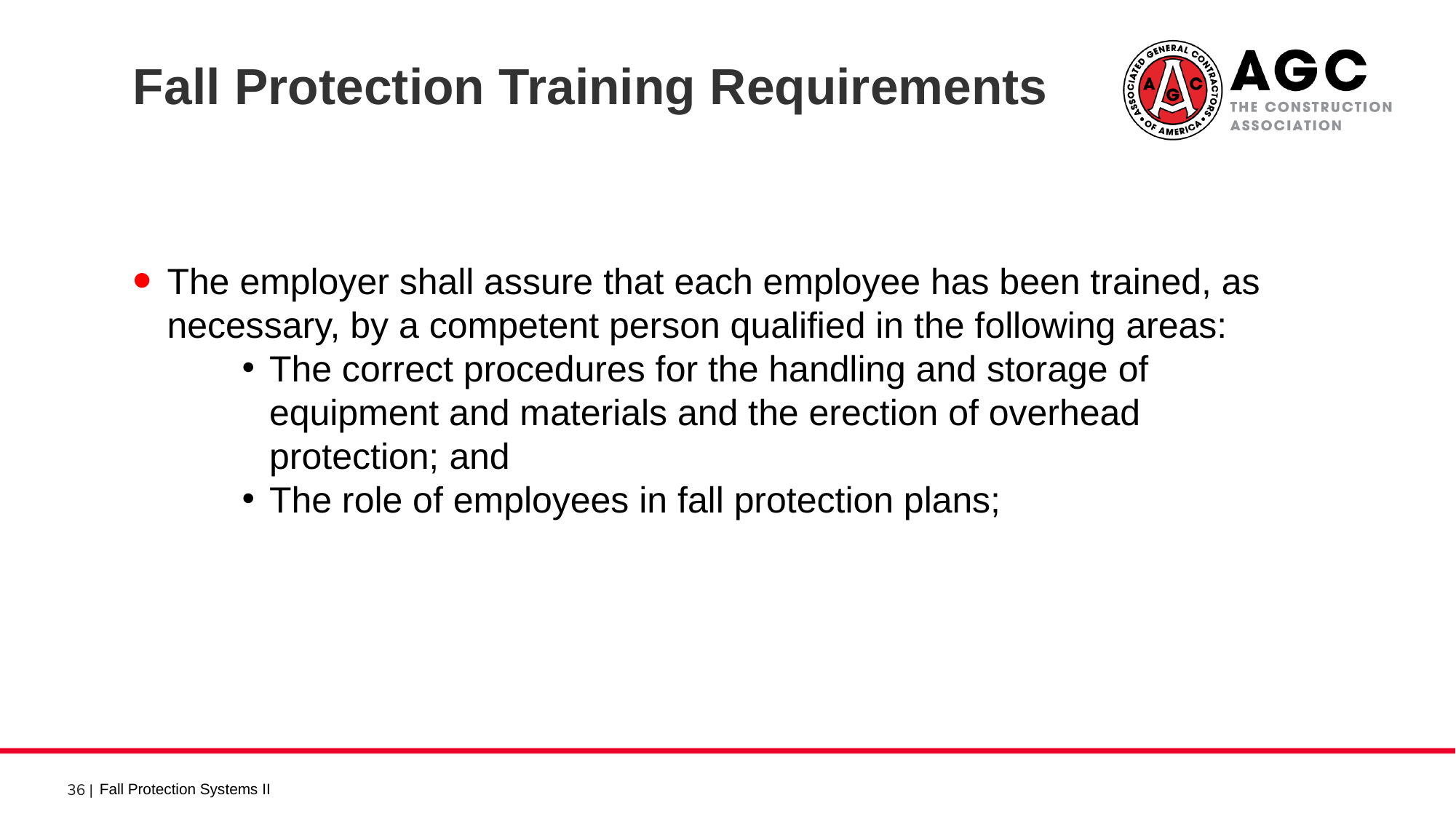

Fall Protection Training Requirements 3
The employer shall assure that each employee has been trained, as necessary, by a competent person qualified in the following areas:
The correct procedures for the handling and storage of equipment and materials and the erection of overhead protection; and
The role of employees in fall protection plans;
Fall Protection Systems II